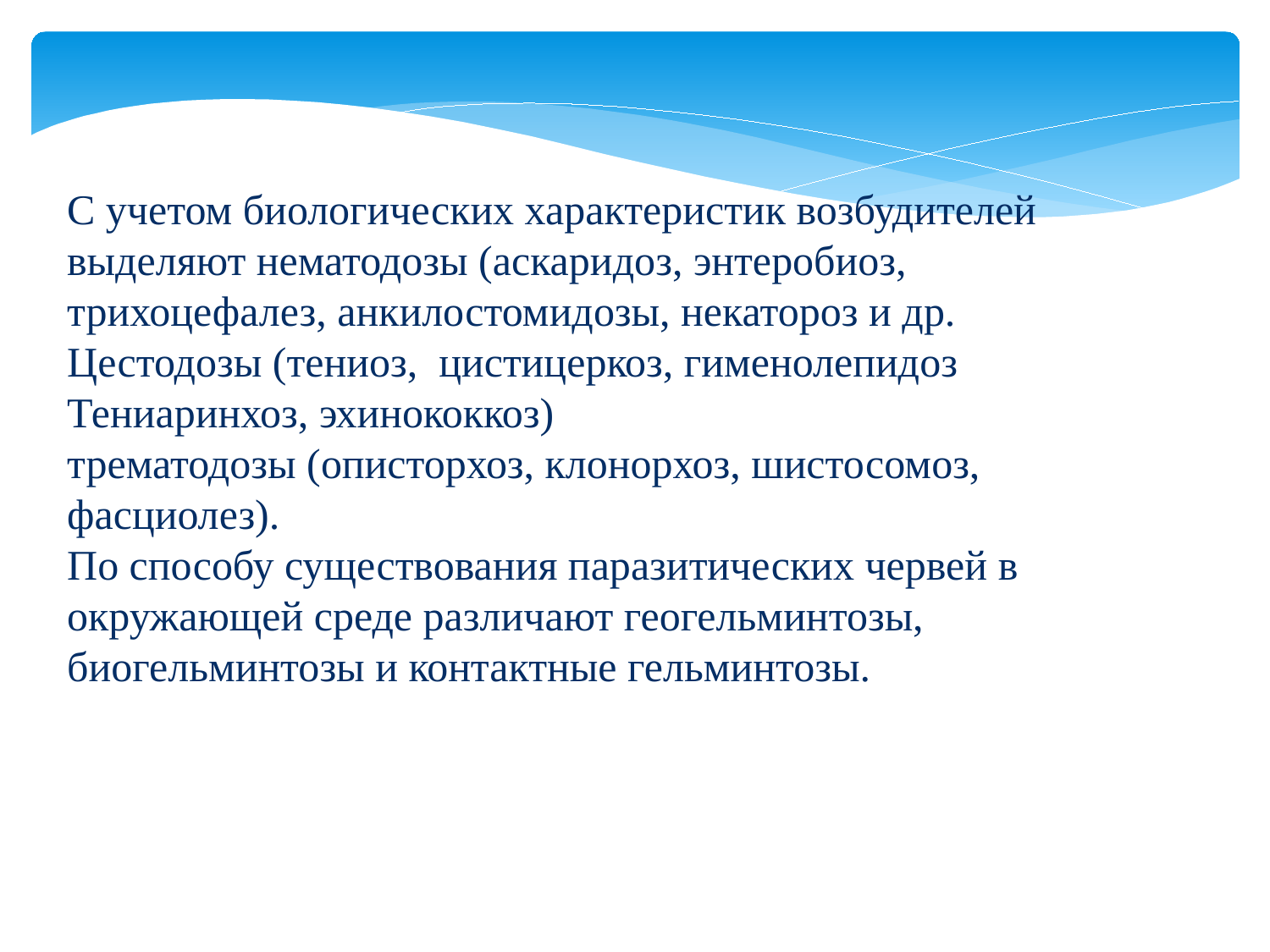

С учетом биологических характеристик возбудителей выделяют нематодозы (аскаридоз, энтеробиоз, трихоцефалез, анкилостомидозы, некатороз и др.
Цестодозы (тениоз,  цистицеркоз, гименолепидоз Тениаринхоз, эхинококкоз)
трематодозы (описторхоз, клонорхоз, шистосомоз, фасциолез).
По способу существования паразитических червей в окружающей среде различают геогельминтозы, биогельминтозы и контактные гельминтозы.